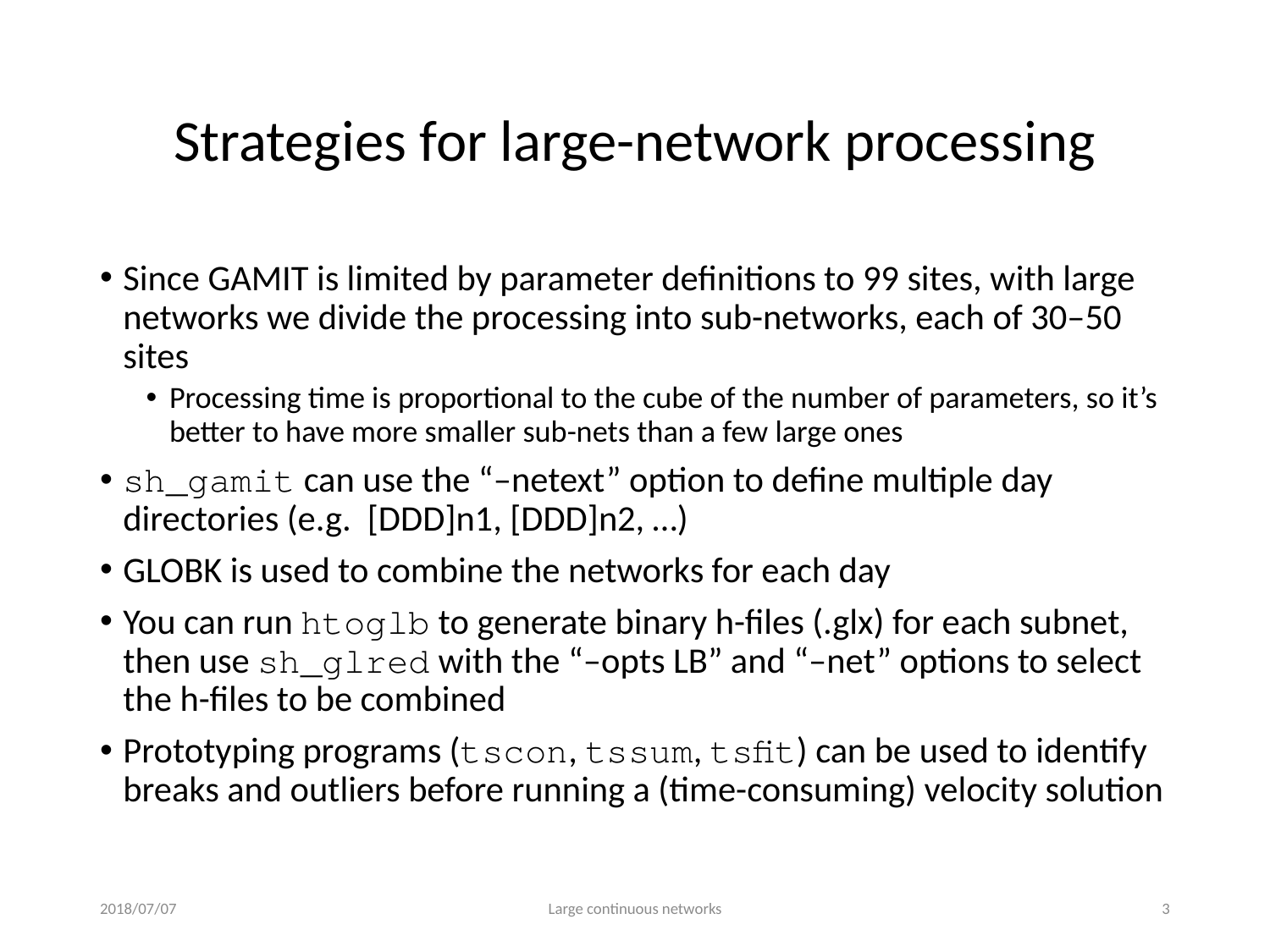

# Strategies for large-network processing
Since GAMIT is limited by parameter definitions to 99 sites, with large networks we divide the processing into sub-networks, each of 30–50 sites
Processing time is proportional to the cube of the number of parameters, so it’s better to have more smaller sub-nets than a few large ones
sh_gamit can use the “–netext” option to define multiple day directories (e.g.  [DDD]n1, [DDD]n2, …)
GLOBK is used to combine the networks for each day
You can run htoglb to generate binary h-files (.glx) for each subnet, then use sh_glred with the “–opts LB” and “–net” options to select the h-files to be combined
Prototyping programs (tscon, tssum, tsfit) can be used to identify breaks and outliers before running a (time-consuming) velocity solution

2018/07/07
Large continuous networks
3